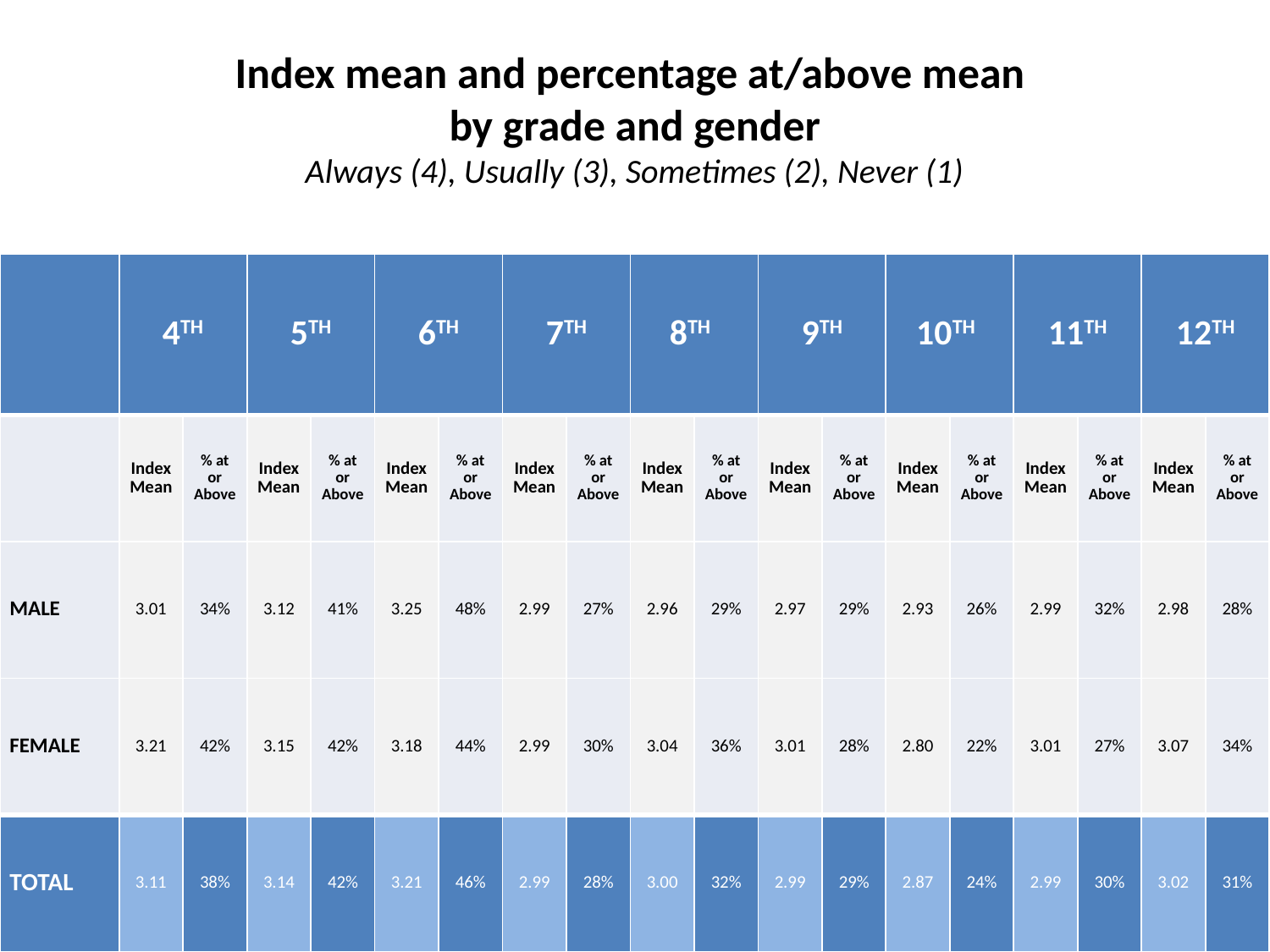

# Index mean and percentage at/above mean by grade and gender Always (4), Usually (3), Sometimes (2), Never (1)
|  | 4TH |  | 5TH |  | 6TH |  | 7TH |  | 8TH |  | 9TH |  | 10TH |  | 11TH |  | 12TH |  |
| --- | --- | --- | --- | --- | --- | --- | --- | --- | --- | --- | --- | --- | --- | --- | --- | --- | --- | --- |
|  | Index Mean | % at or Above | Index Mean | % at or Above | Index Mean | % at or Above | Index Mean | % at or Above | Index Mean | % at or Above | Index Mean | % at or Above | Index Mean | % at or Above | Index Mean | % at or Above | Index Mean | % at or Above |
| MALE | 3.01 | 34% | 3.12 | 41% | 3.25 | 48% | 2.99 | 27% | 2.96 | 29% | 2.97 | 29% | 2.93 | 26% | 2.99 | 32% | 2.98 | 28% |
| FEMALE | 3.21 | 42% | 3.15 | 42% | 3.18 | 44% | 2.99 | 30% | 3.04 | 36% | 3.01 | 28% | 2.80 | 22% | 3.01 | 27% | 3.07 | 34% |
| TOTAL | 3.11 | 38% | 3.14 | 42% | 3.21 | 46% | 2.99 | 28% | 3.00 | 32% | 2.99 | 29% | 2.87 | 24% | 2.99 | 30% | 3.02 | 31% |